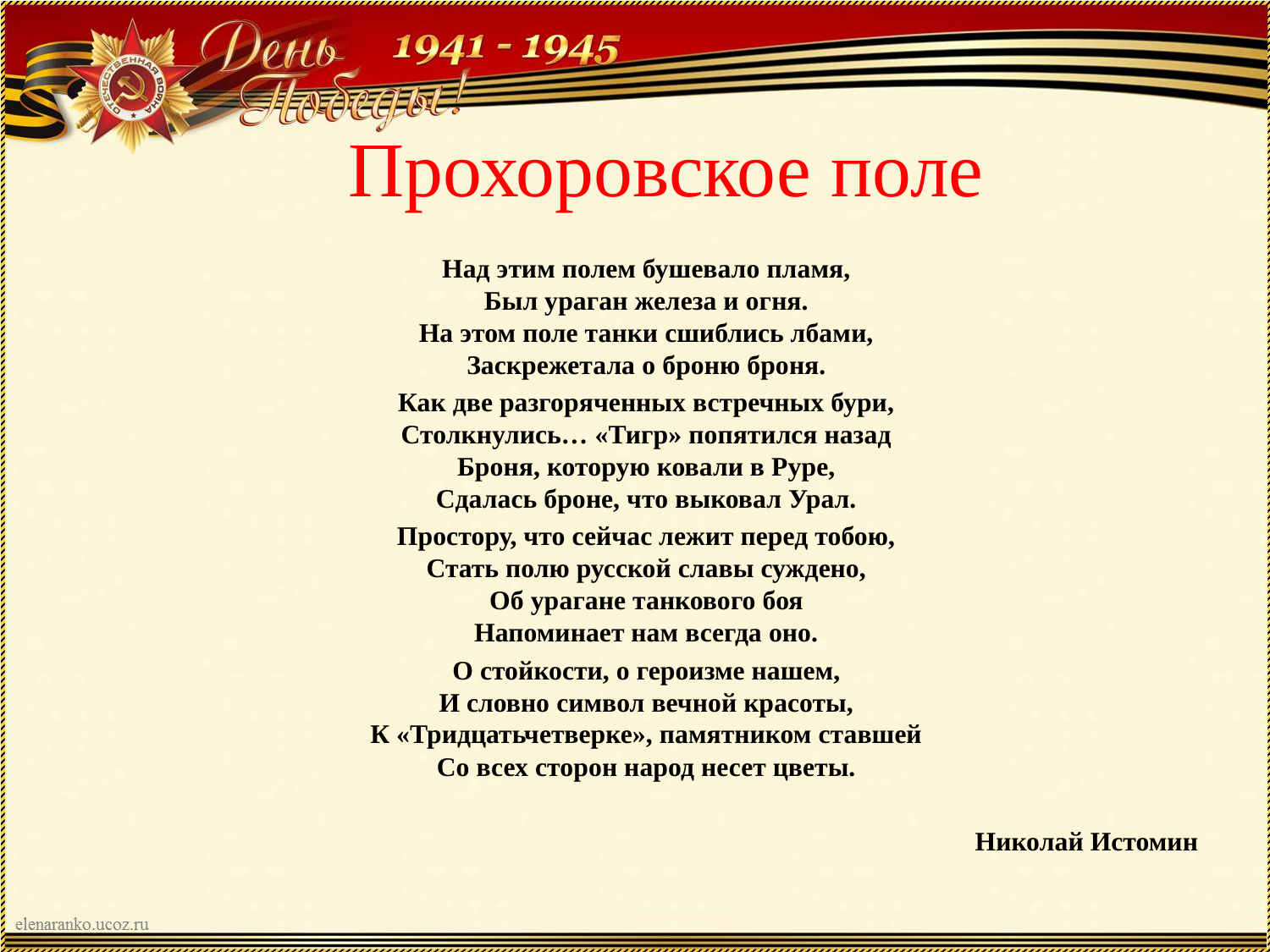

# Прохоровское поле
Над этим полем бушевало пламя,
Был ураган железа и огня.
На этом поле танки сшиблись лбами,
Заскрежетала о броню броня.
Как две разгоряченных встречных бури,
Столкнулись… «Тигр» попятился назад
Броня, которую ковали в Руре,
Сдалась броне, что выковал Урал.
Простору, что сейчас лежит перед тобою,
Стать полю русской славы суждено,
Об урагане танкового боя
Напоминает нам всегда оно.
О стойкости, о героизме нашем,
И словно символ вечной красоты,
К «Тридцатьчетверке», памятником ставшей
Со всех сторон народ несет цветы.

Николай Истомин